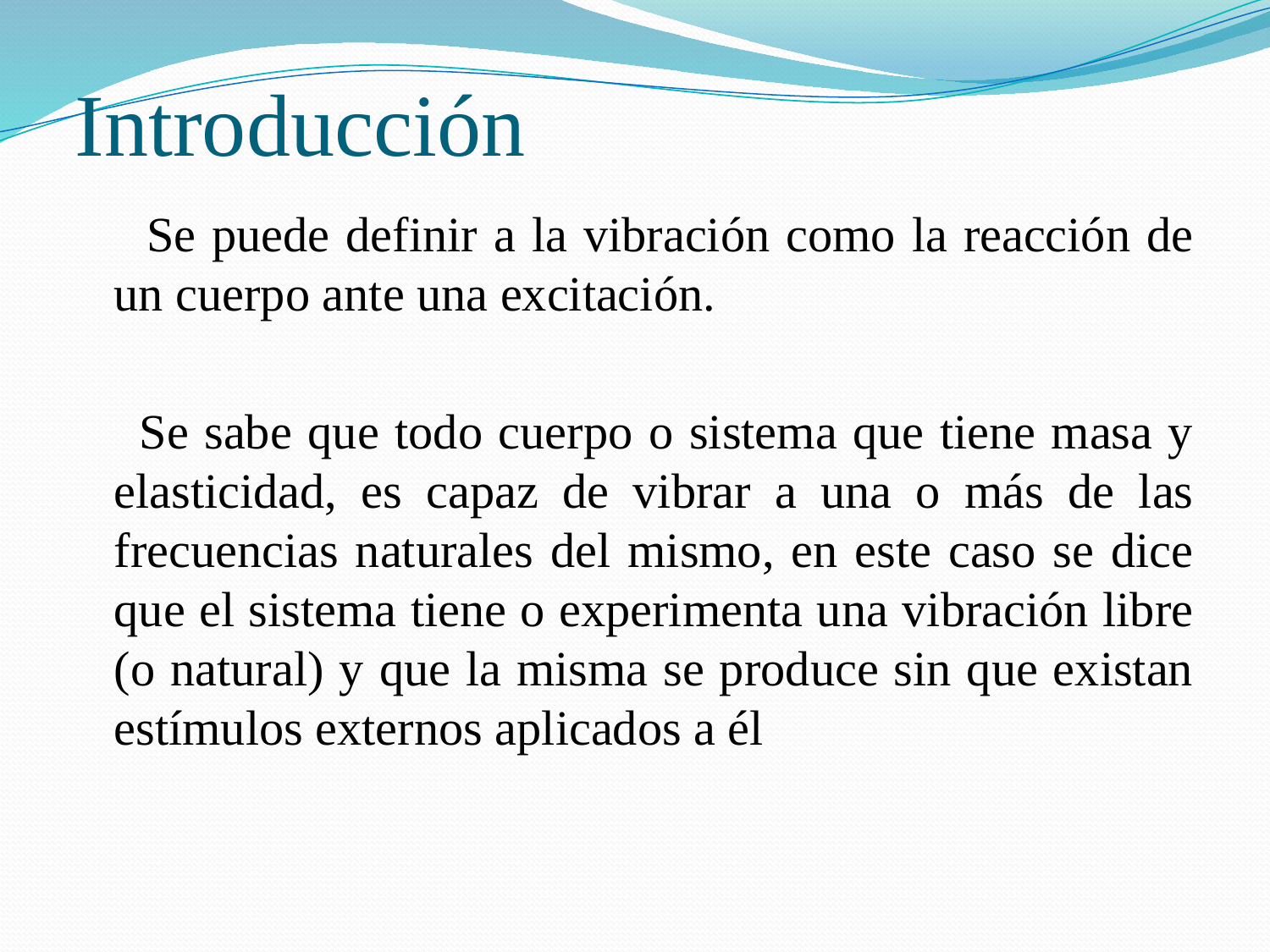

# Introducción
    Se puede definir a la vibración como la reacción de un cuerpo ante una excitación.

    Se sabe que todo cuerpo o sistema que tiene masa y elasticidad, es capaz de vibrar a una o más de las frecuencias naturales del mismo, en este caso se dice que el sistema tiene o experimenta una vibración libre (o natural) y que la misma se produce sin que existan estímulos externos aplicados a él